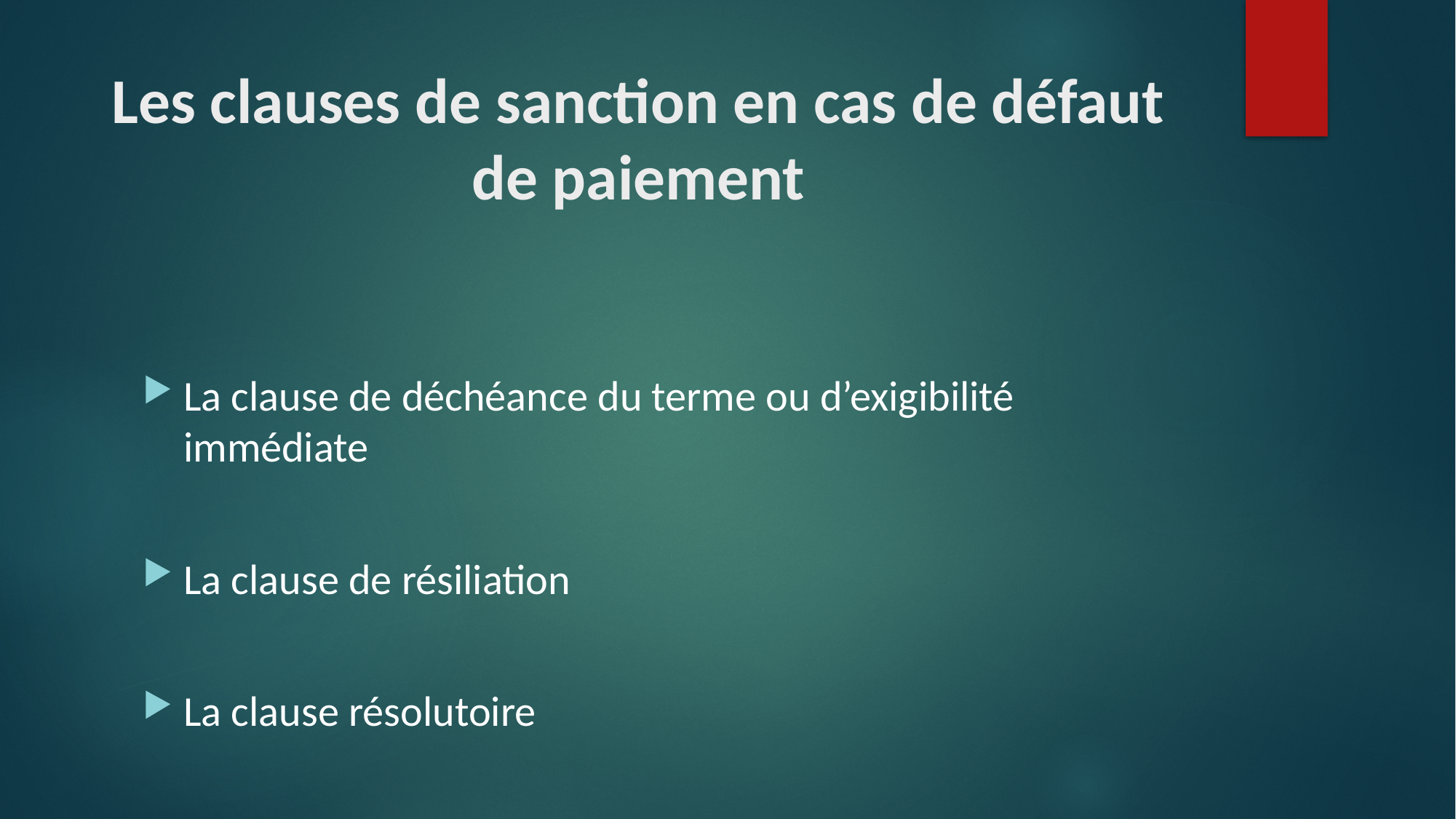

# Les clauses de sanction en cas de défaut de paiement

La clause de déchéance du terme ou d’exigibilité immédiate

La clause de résiliation

La clause résolutoire